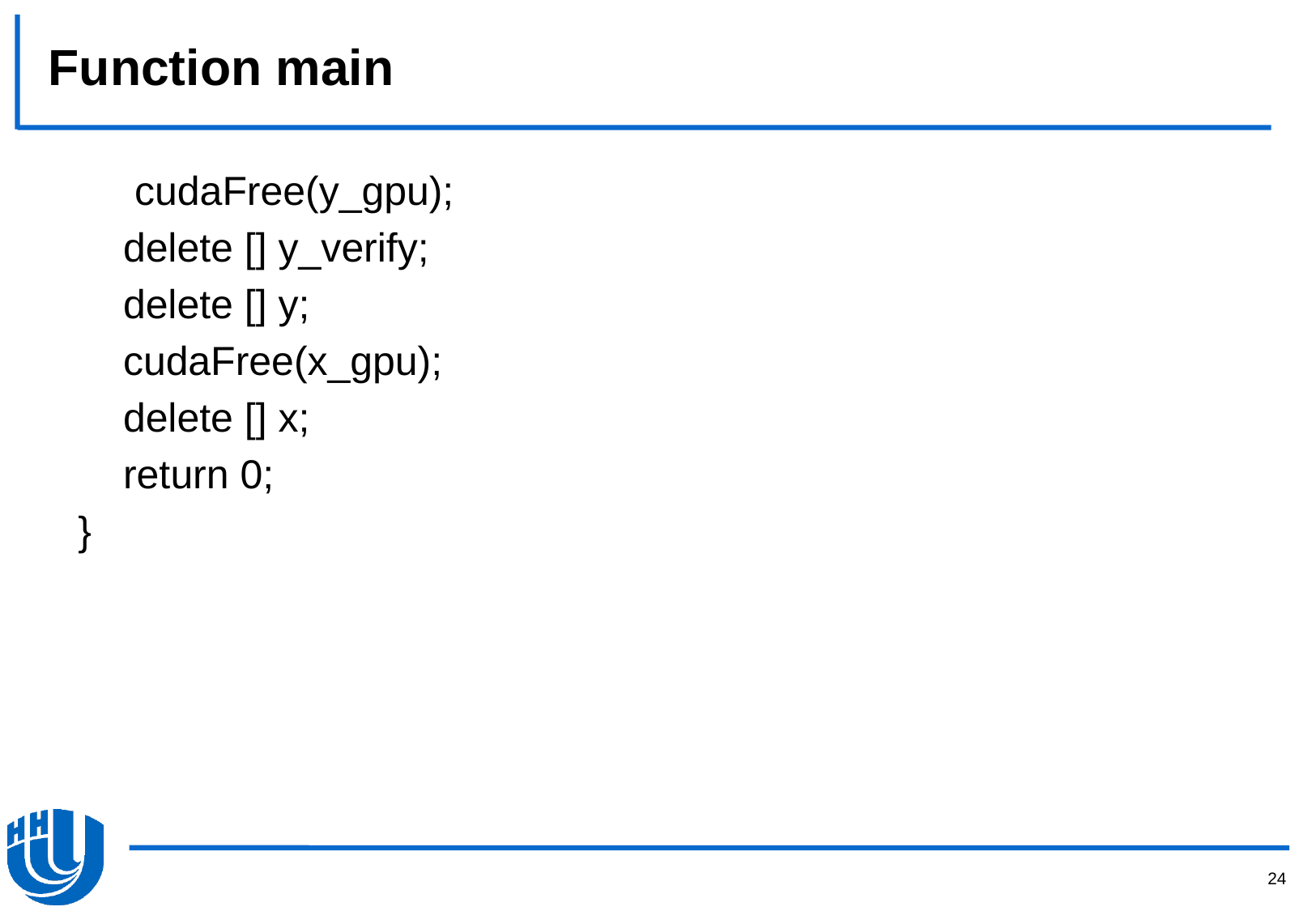

# Function main
     cudaFree(y_gpu);
    delete [] y_verify;
    delete [] y;
    cudaFree(x_gpu);
    delete [] x;
    return 0;
}
24